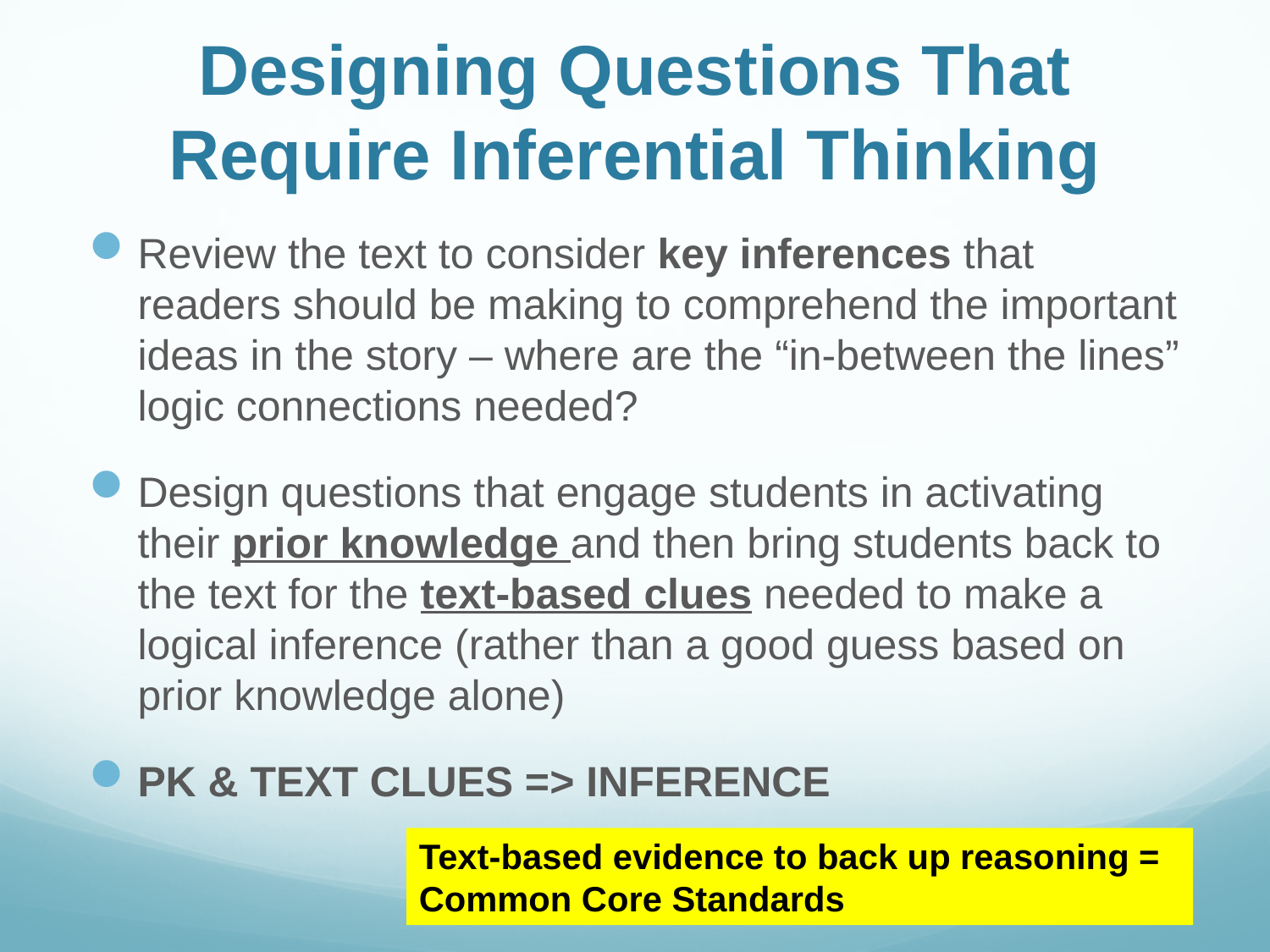

# Designing Questions That Require Inferential Thinking
Review the text to consider key inferences that readers should be making to comprehend the important ideas in the story – where are the “in-between the lines” logic connections needed?
Design questions that engage students in activating their prior knowledge and then bring students back to the text for the text-based clues needed to make a logical inference (rather than a good guess based on prior knowledge alone)
PK & TEXT CLUES => INFERENCE

Text-based evidence to back up reasoning =
Common Core Standards